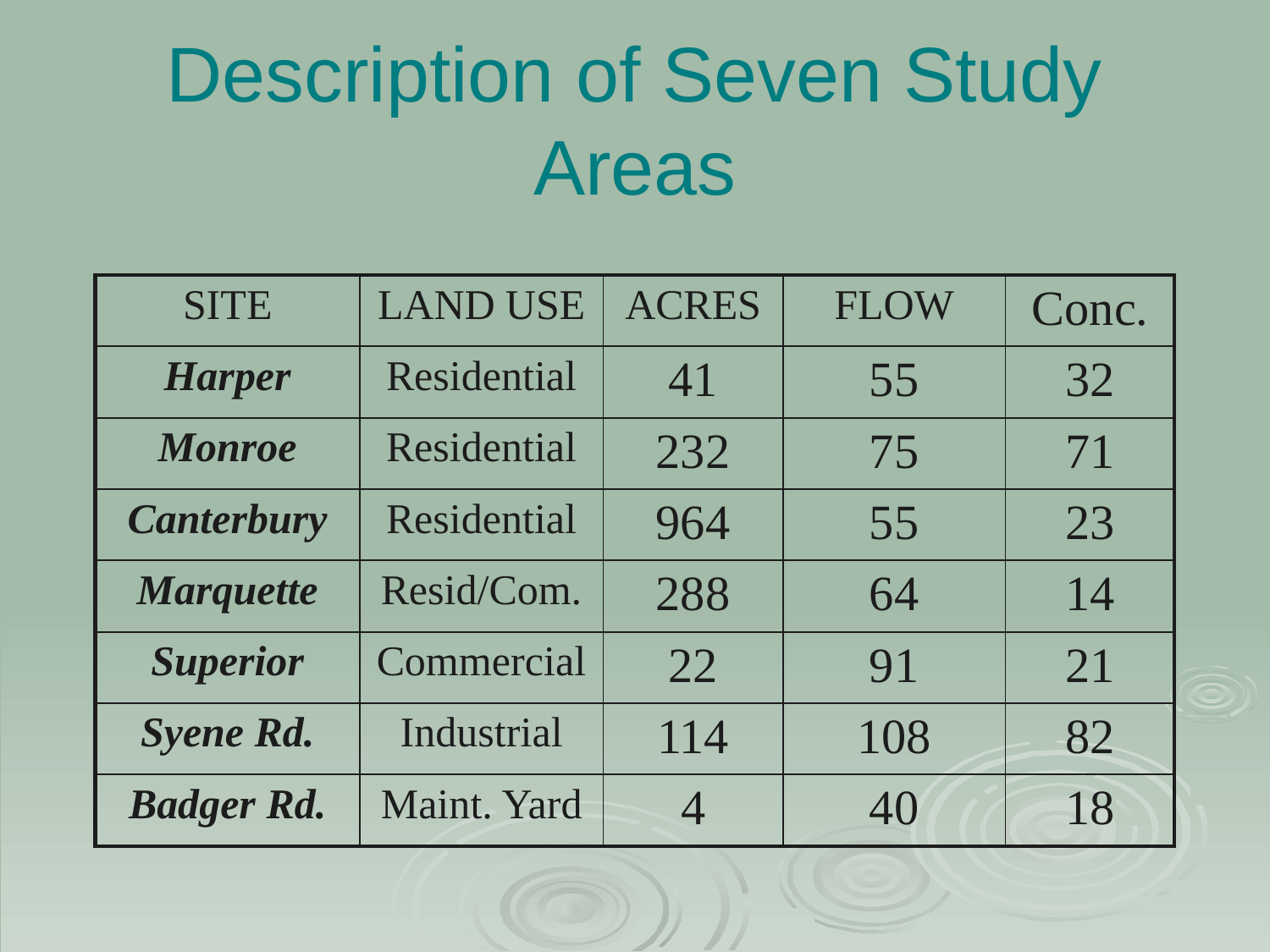

# Description of Seven Study Areas
| SITE | LAND USE | ACRES | FLOW | Conc. |
| --- | --- | --- | --- | --- |
| Harper | Residential | 41 | 55 | 32 |
| Monroe | Residential | 232 | 75 | 71 |
| Canterbury | Residential | 964 | 55 | 23 |
| Marquette | Resid/Com. | 288 | 64 | 14 |
| Superior | Commercial | 22 | 91 | 21 |
| Syene Rd. | Industrial | 114 | 108 | 82 |
| Badger Rd. | Maint. Yard | 4 | 40 | 18 |